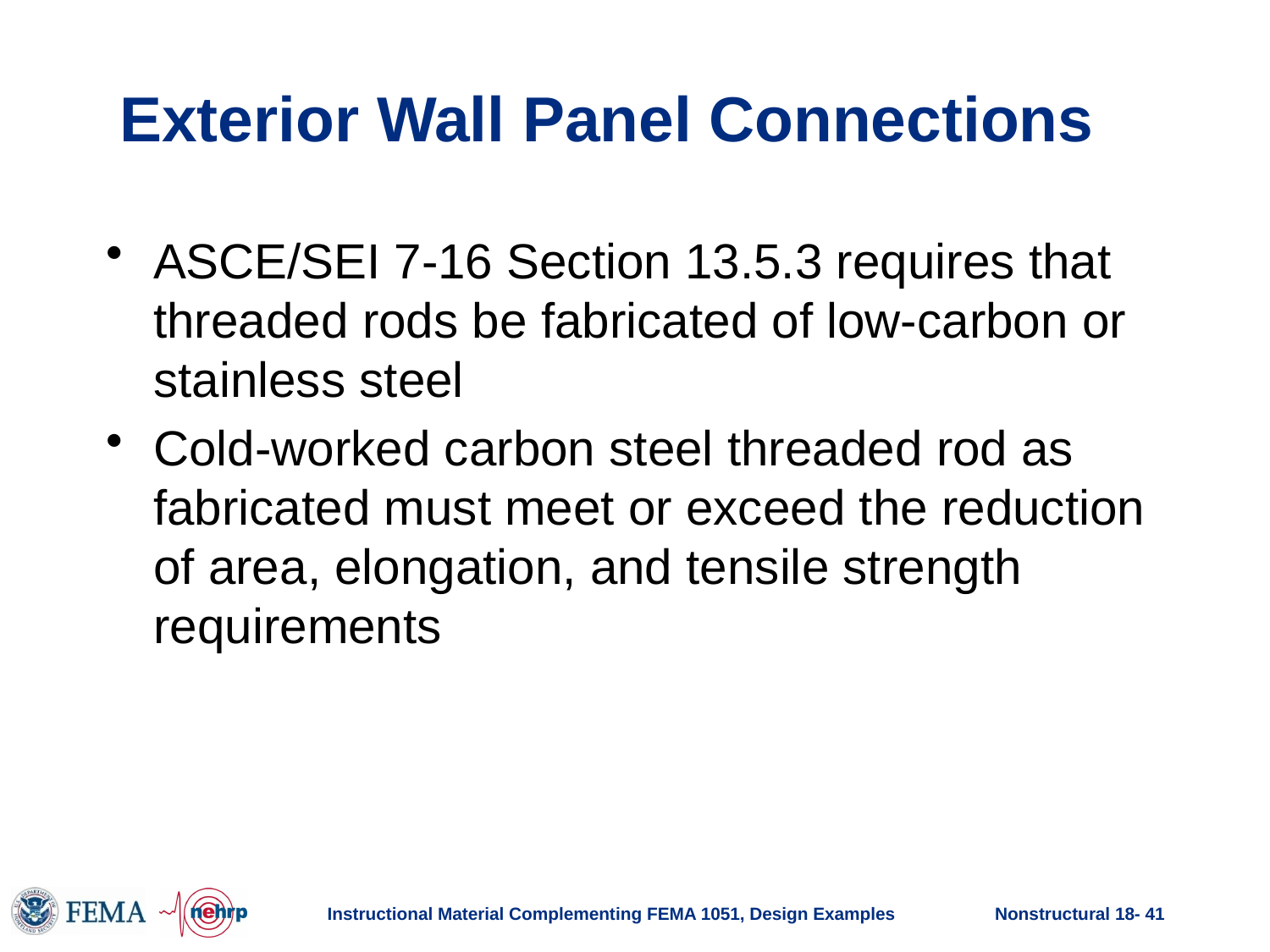

# Exterior Wall Panel Connections
ASCE/SEI 7-16 Section 13.5.3 requires that threaded rods be fabricated of low-carbon or stainless steel
Cold-worked carbon steel threaded rod as fabricated must meet or exceed the reduction of area, elongation, and tensile strength requirements
Instructional Material Complementing FEMA 1051, Design Examples
Nonstructural 18- 41